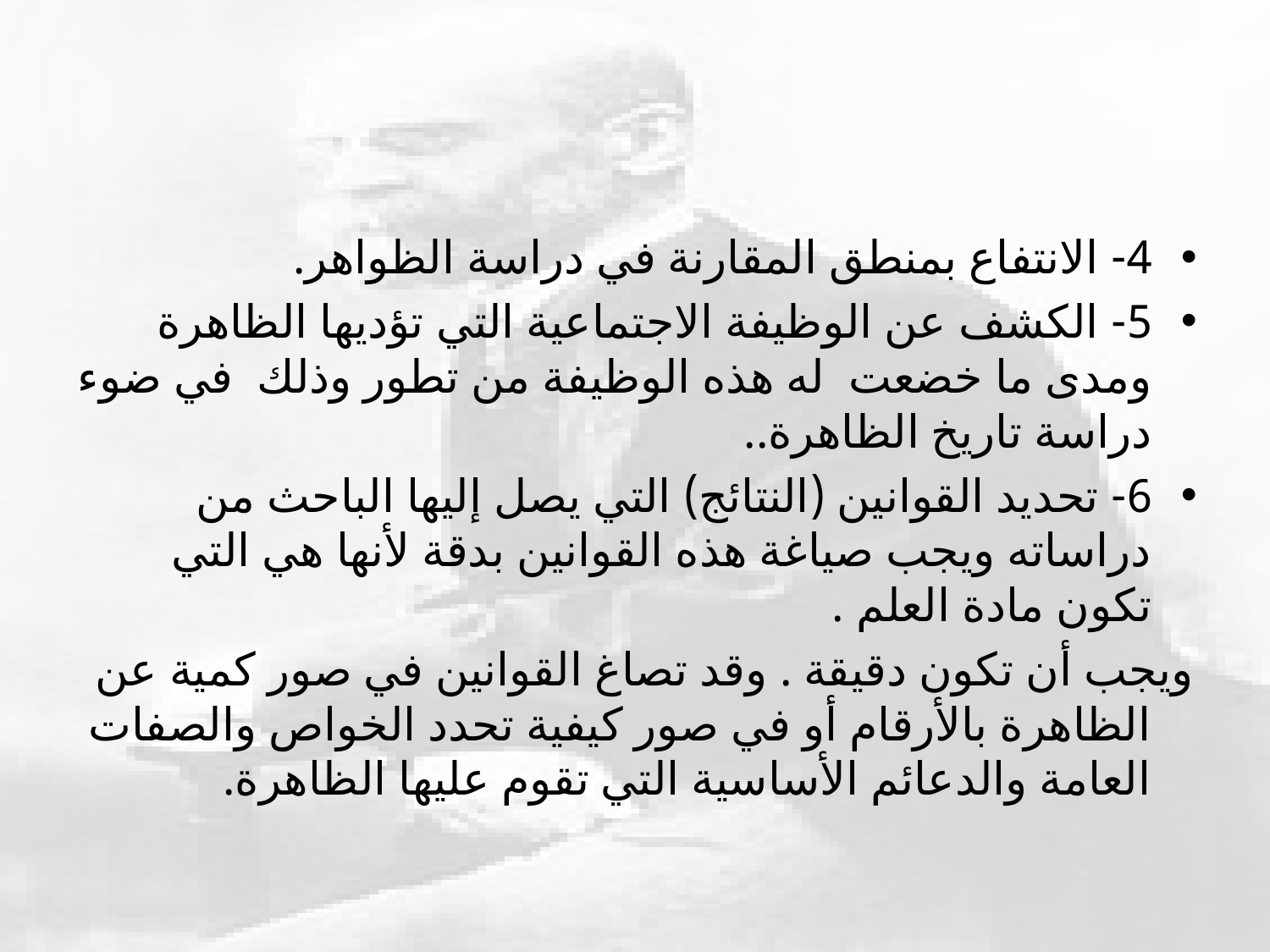

#
4- الانتفاع بمنطق المقارنة في دراسة الظواهر.
5- الكشف عن الوظيفة الاجتماعية التي تؤديها الظاهرة ومدى ما خضعت  له هذه الوظيفة من تطور وذلك  في ضوء دراسة تاريخ الظاهرة..
6- تحديد القوانين (النتائج) التي يصل إليها الباحث من دراساته ويجب صياغة هذه القوانين بدقة لأنها هي التي تكون مادة العلم .
ويجب أن تكون دقيقة . وقد تصاغ القوانين في صور كمية عن الظاهرة بالأرقام أو في صور كيفية تحدد الخواص والصفات العامة والدعائم الأساسية التي تقوم عليها الظاهرة.